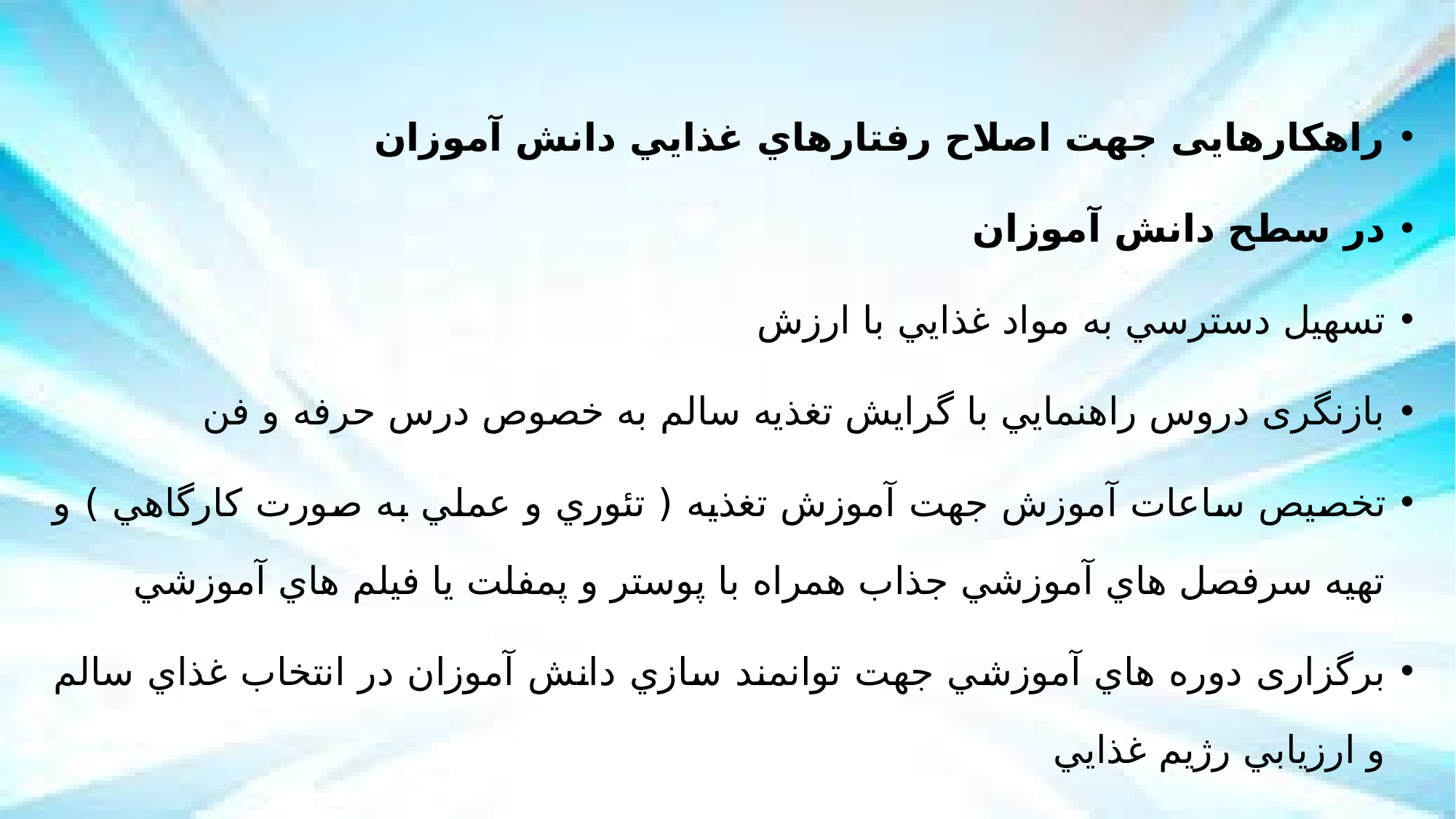

راهکارهایی جهت اصلاح رفتارهاي غذايي دانش آموزان
در سطح دانش آموزان
تسهيل دسترسي به مواد غذايي با ارزش
بازنگری دروس راهنمايي با گرايش تغذيه سالم به خصوص درس حرفه و فن
تخصيص ساعات آموزش جهت آموزش تغذيه ( تئوري و عملي به صورت كارگاهي ) و تهيه سرفصل هاي آموزشي جذاب همراه با پوستر و پمفلت يا فيلم هاي آموزشي
برگزاری دوره هاي آموزشي جهت توانمند سازي دانش آموزان در انتخاب غذاي سالم و ارزيابي رژيم غذايي